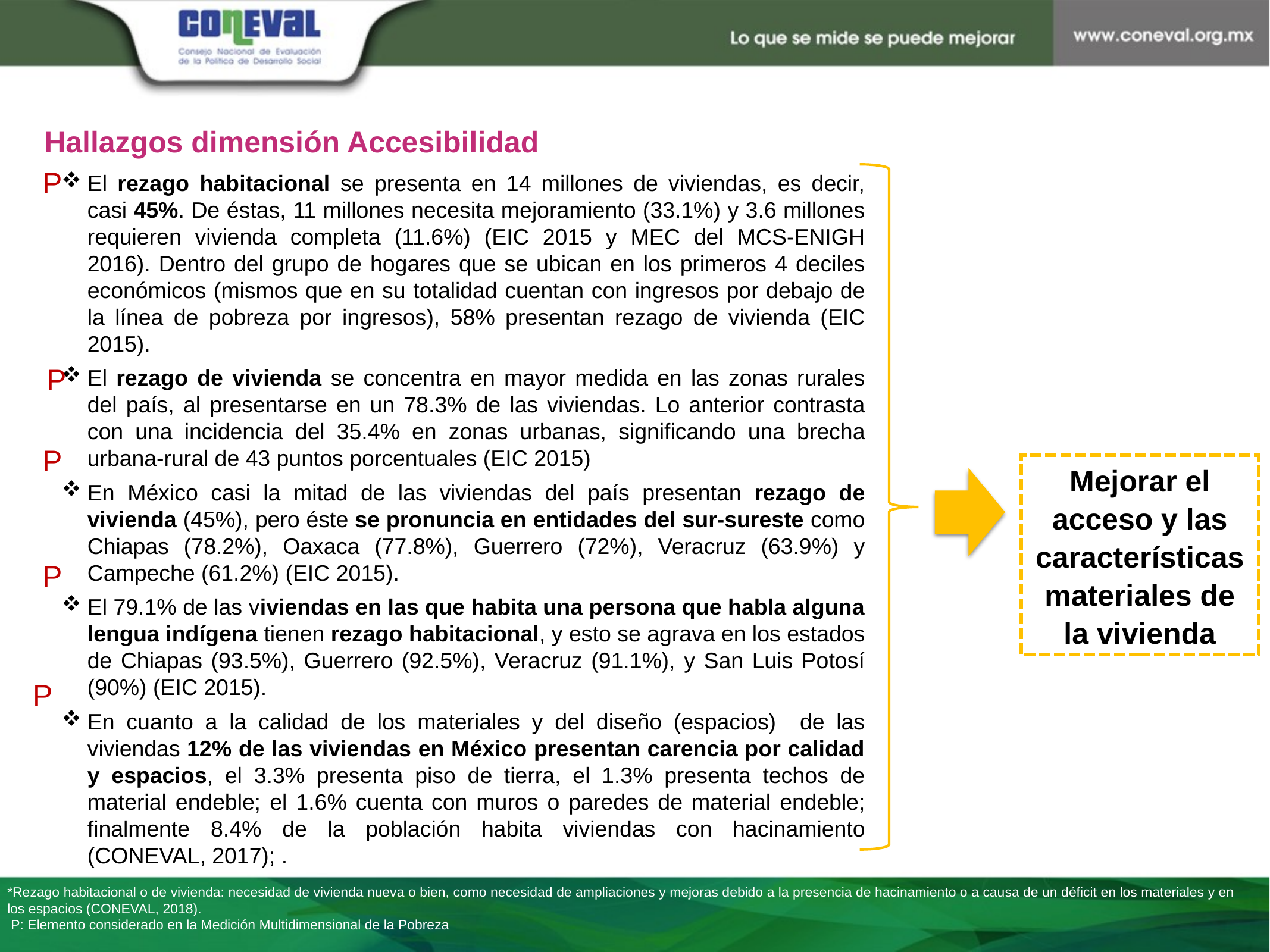

Hallazgos dimensión Accesibilidad
P

El rezago habitacional se presenta en 14 millones de viviendas, es decir, casi 45%. De éstas, 11 millones necesita mejoramiento (33.1%) y 3.6 millones requieren vivienda completa (11.6%) (EIC 2015 y MEC del MCS-ENIGH 2016). Dentro del grupo de hogares que se ubican en los primeros 4 deciles económicos (mismos que en su totalidad cuentan con ingresos por debajo de la línea de pobreza por ingresos), 58% presentan rezago de vivienda (EIC 2015).
El rezago de vivienda se concentra en mayor medida en las zonas rurales del país, al presentarse en un 78.3% de las viviendas. Lo anterior contrasta con una incidencia del 35.4% en zonas urbanas, significando una brecha urbana-rural de 43 puntos porcentuales (EIC 2015)
En México casi la mitad de las viviendas del país presentan rezago de vivienda (45%), pero éste se pronuncia en entidades del sur-sureste como Chiapas (78.2%), Oaxaca (77.8%), Guerrero (72%), Veracruz (63.9%) y Campeche (61.2%) (EIC 2015).
El 79.1% de las viviendas en las que habita una persona que habla alguna lengua indígena tienen rezago habitacional, y esto se agrava en los estados de Chiapas (93.5%), Guerrero (92.5%), Veracruz (91.1%), y San Luis Potosí (90%) (EIC 2015).
En cuanto a la calidad de los materiales y del diseño (espacios)  de las viviendas 12% de las viviendas en México presentan carencia por calidad y espacios, el 3.3% presenta piso de tierra, el 1.3% presenta techos de material endeble; el 1.6% cuenta con muros o paredes de material endeble; finalmente 8.4% de la población habita viviendas con hacinamiento (CONEVAL, 2017); .

P
P
Mejorar el acceso y las características materiales de la vivienda

P
P
*Rezago habitacional o de vivienda: necesidad de vivienda nueva o bien, como necesidad de ampliaciones y mejoras debido a la presencia de hacinamiento o a causa de un déficit en los materiales y en los espacios (CONEVAL, 2018).
P: Elemento considerado en la Medición Multidimensional de la Pobreza